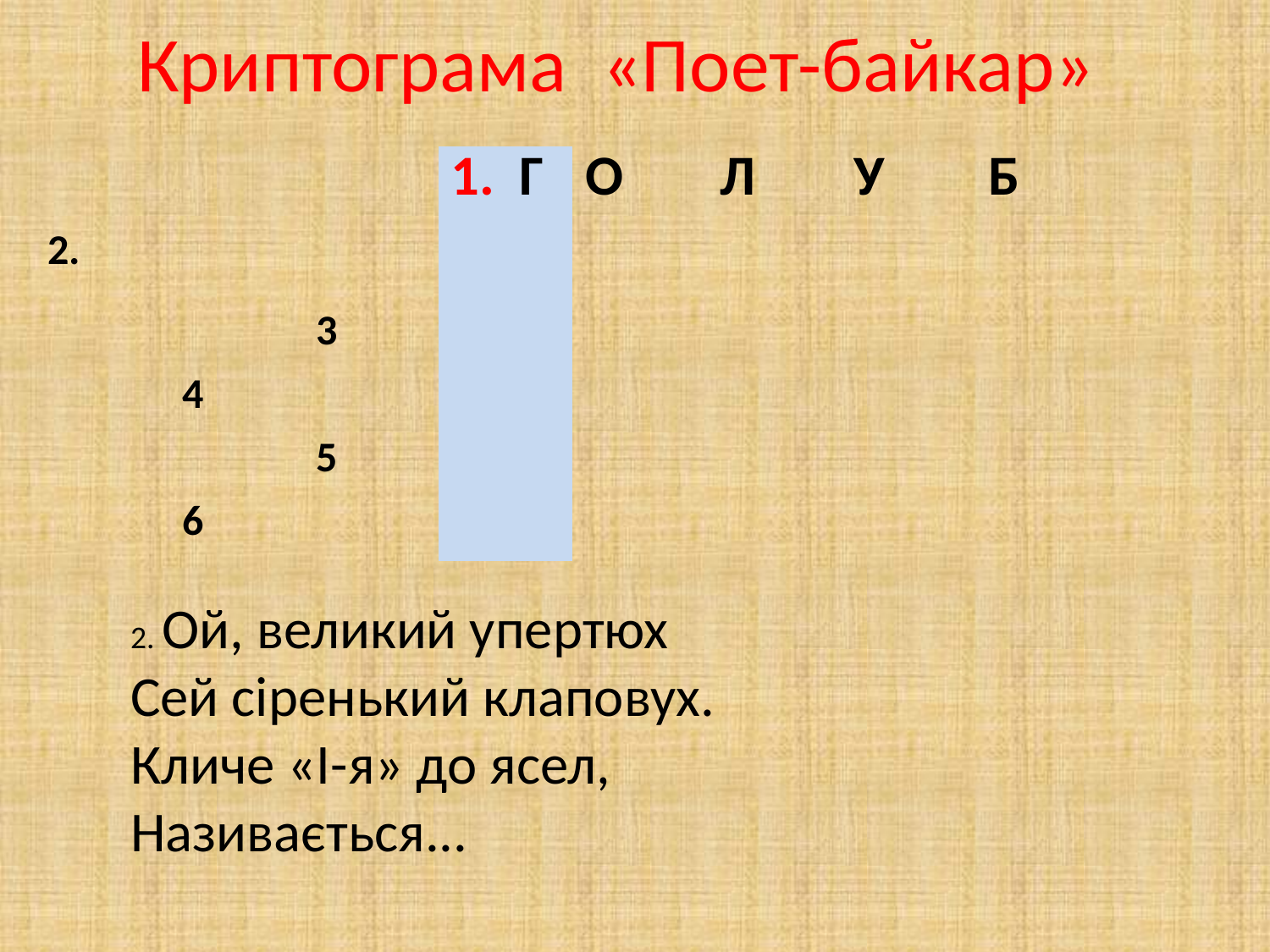

# Криптограма  «Поет-байкар»
|  |  |  | 1. Г | О | Л | У | Б |  |
| --- | --- | --- | --- | --- | --- | --- | --- | --- |
| 2. |  |  |  |  |  |  |  |  |
|  |  | 3 |  |  |  |  |  |  |
|  | 4 |  |  |  |  |  |  |  |
|  |  | 5 |  |  |  |  |  |  |
|  | 6 |  |  |  |  |  |  |  |

2. Ой, великий упертюх 
Сей сіренький клаповух. 
Кличе «І-я» до ясел, 
Називається...